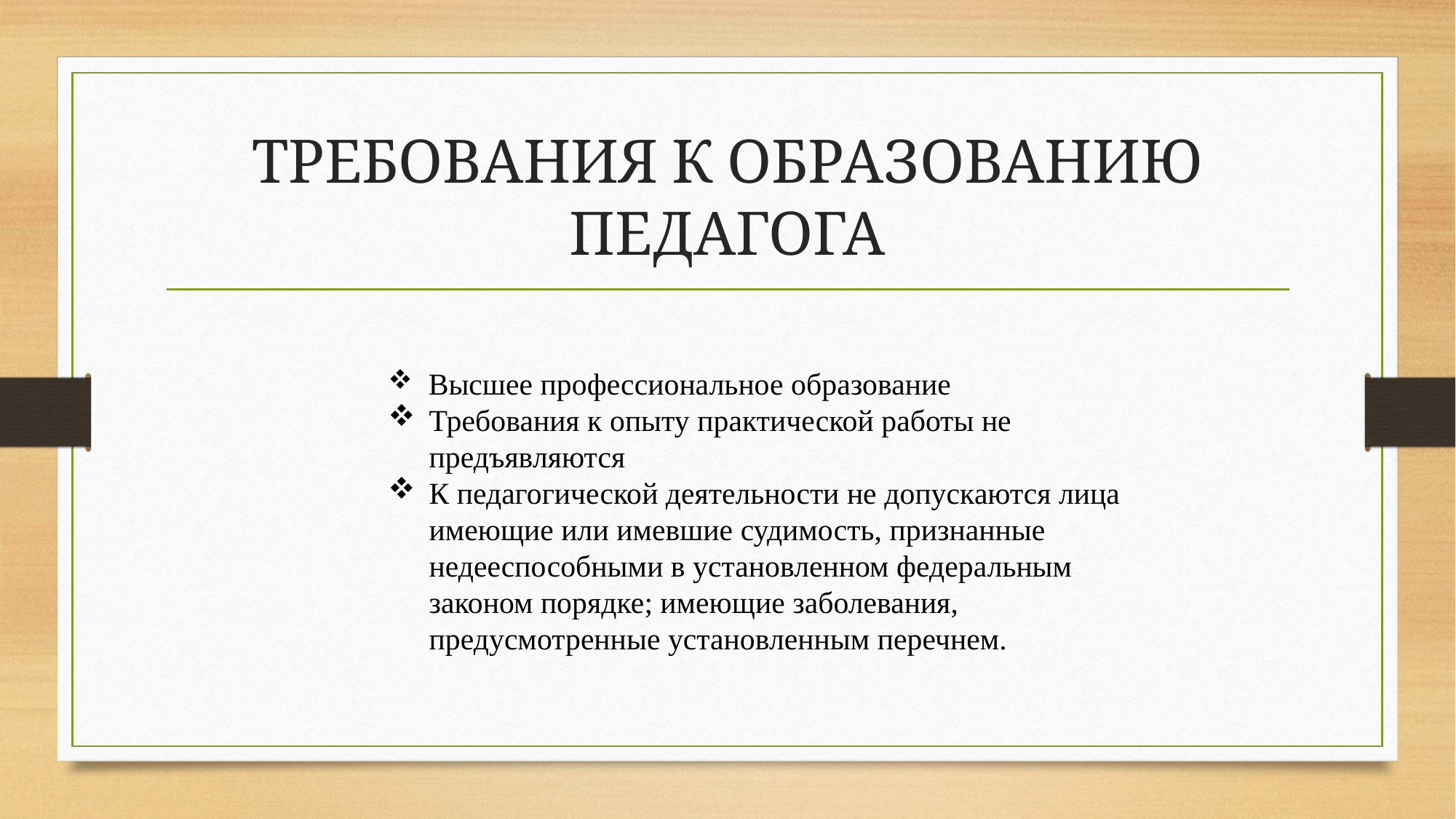

# ТРЕБОВАНИЯ К ОБРАЗОВАНИЮ ПЕДАГОГА
 Высшее профессиональное образование
Требования к опыту практической работы не предъявляются
К педагогической деятельности не допускаются лица имеющие или имевшие судимость, признанные недееспособными в установленном федеральным законом порядке; имеющие заболевания, предусмотренные установленным перечнем.